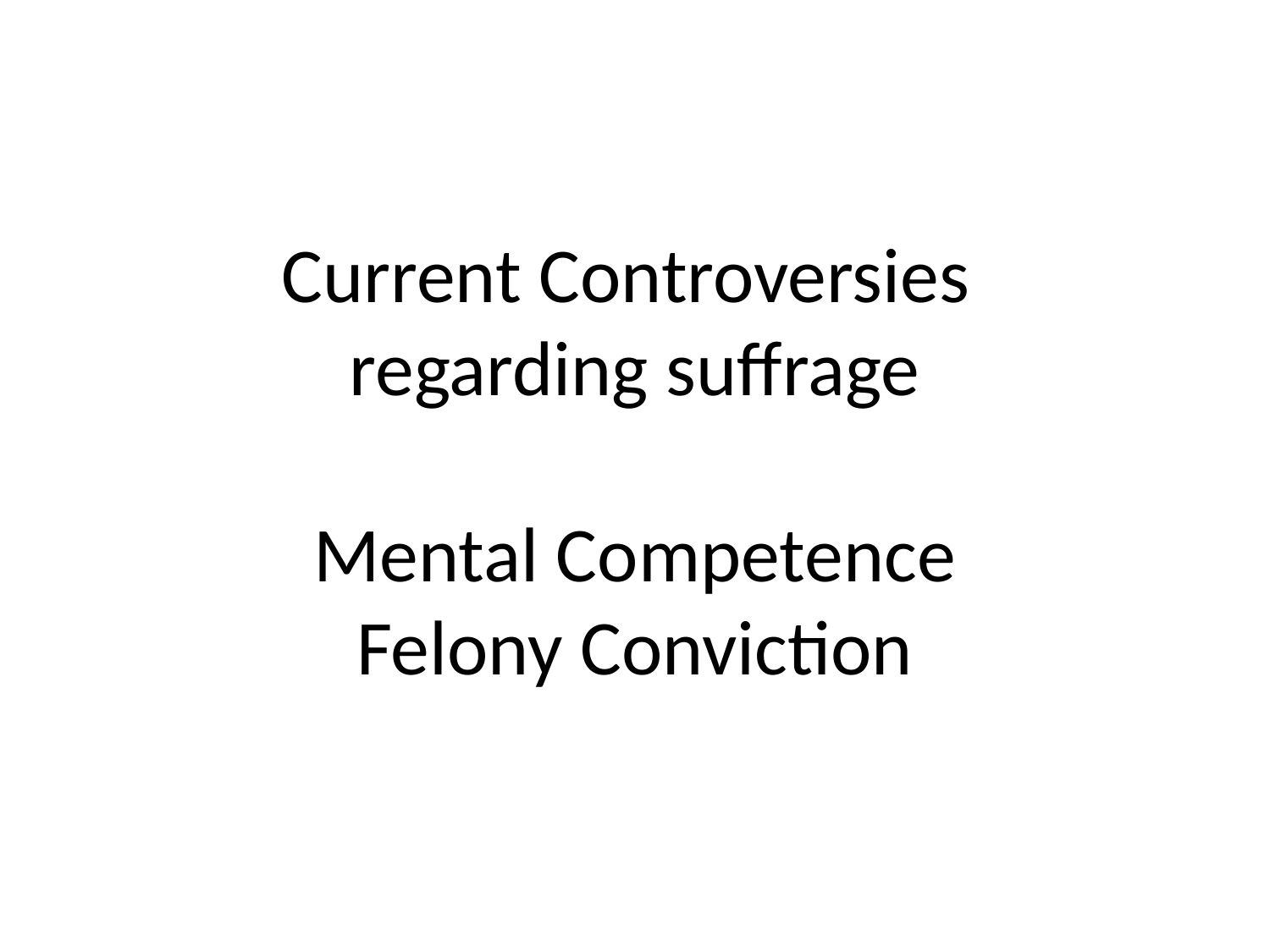

# Current Controversies regarding suffrage Mental Competence Felony Conviction